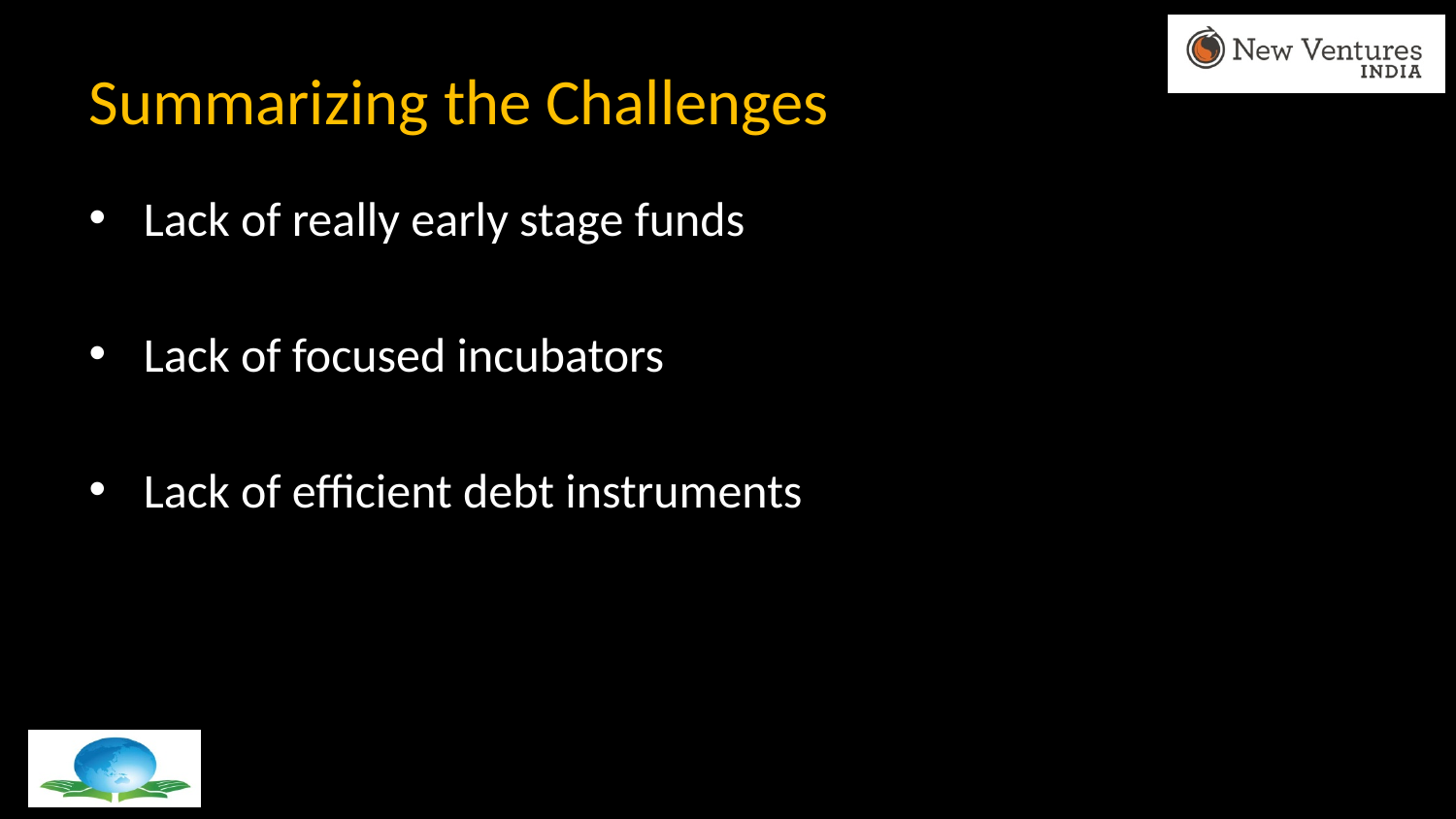

# Summarizing the Challenges
Lack of really early stage funds

Lack of focused incubators

Lack of efficient debt instruments